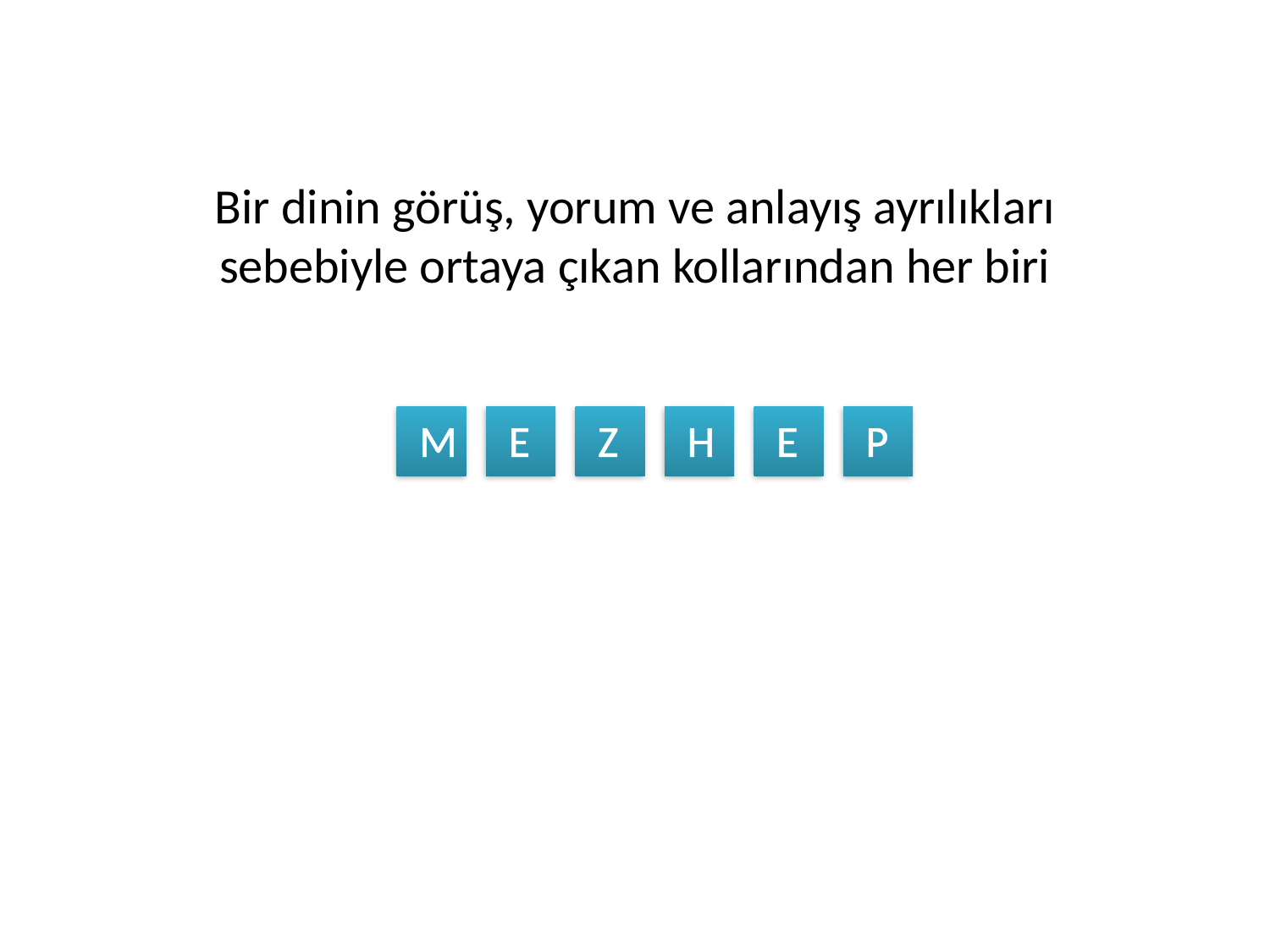

Bir dinin görüş, yorum ve anlayış ayrılıkları sebebiyle ortaya çıkan kollarından her biri

M

E

Z

H

E

P